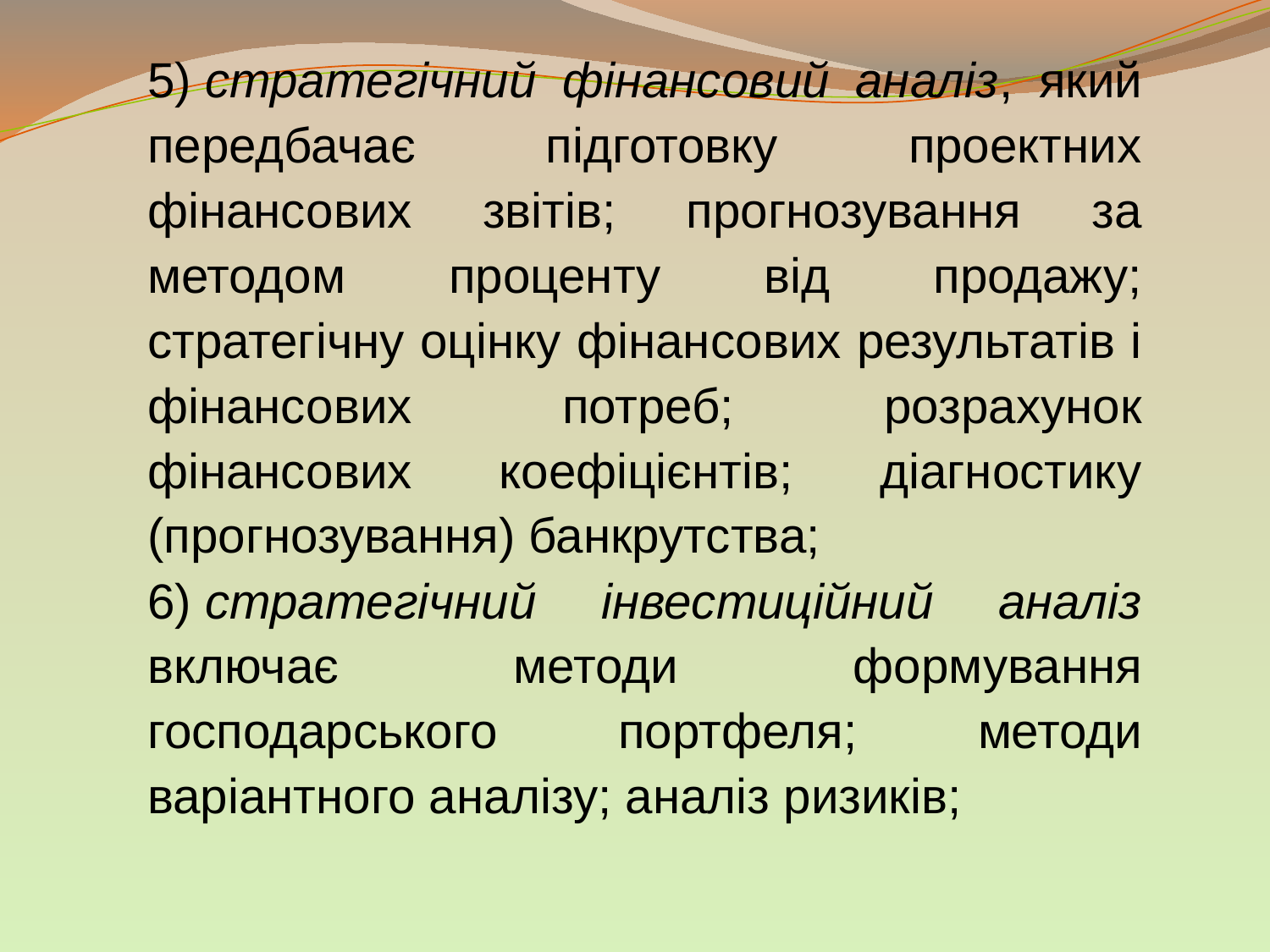

5) стратегічний фінансовий аналіз, який передбачає підготовку проектних фінансових звітів; прогнозування за методом проценту від продажу; стратегічну оцінку фінансових результатів і фінансових потреб; розрахунок фінансових коефіцієнтів; діагностику (прогнозування) банкрутства;
6) стратегічний інвестиційний аналіз включає методи формування господарського портфеля; методи варіантного аналізу; аналіз ризиків;